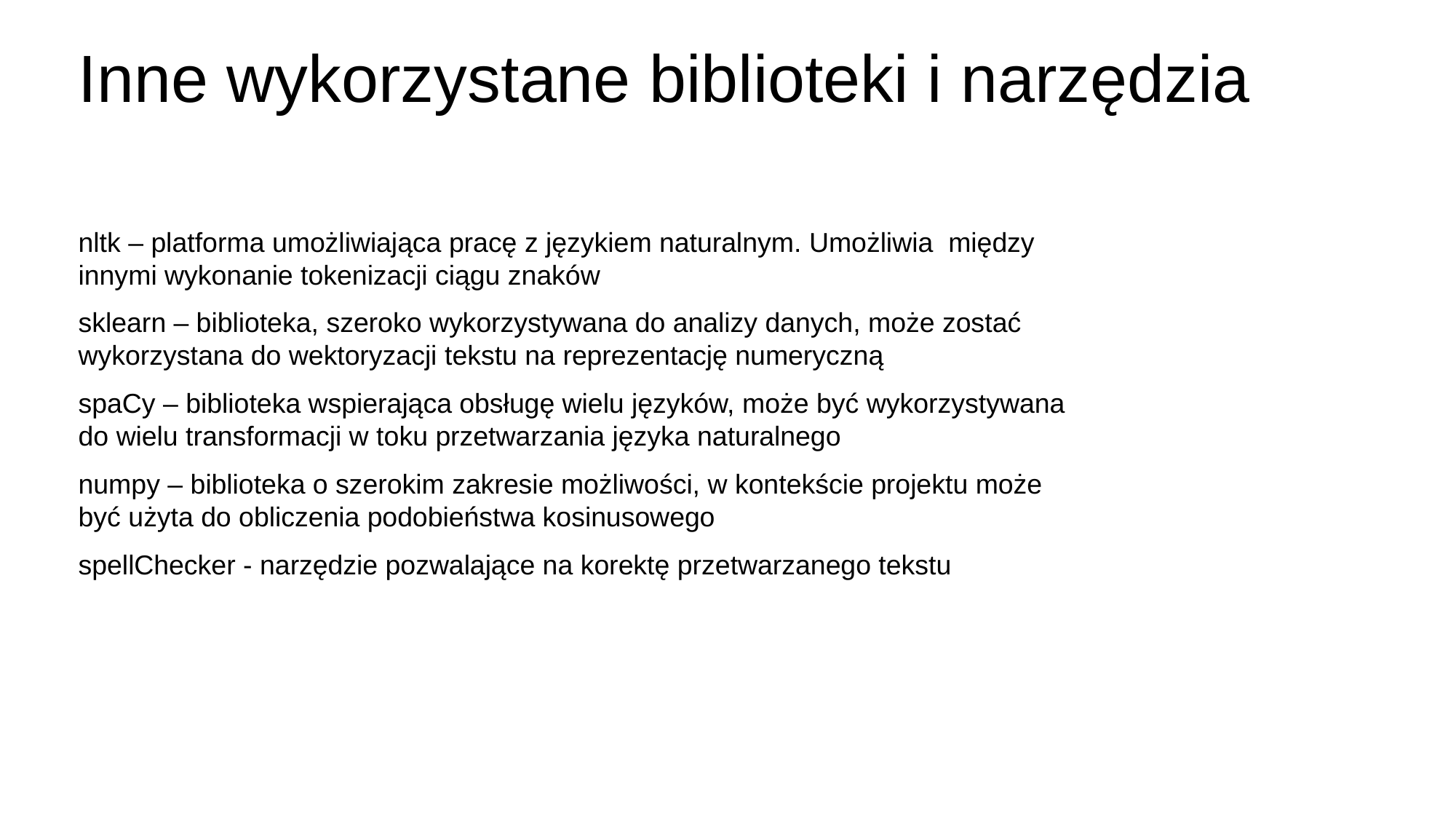

# Inne wykorzystane biblioteki i narzędzia
nltk – platforma umożliwiająca pracę z językiem naturalnym. Umożliwia  między innymi wykonanie tokenizacji ciągu znaków
sklearn – biblioteka, szeroko wykorzystywana do analizy danych, może zostać wykorzystana do wektoryzacji tekstu na reprezentację numeryczną
spaCy – biblioteka wspierająca obsługę wielu języków, może być wykorzystywana do wielu transformacji w toku przetwarzania języka naturalnego
numpy – biblioteka o szerokim zakresie możliwości, w kontekście projektu może być użyta do obliczenia podobieństwa kosinusowego
spellChecker - narzędzie pozwalające na korektę przetwarzanego tekstu